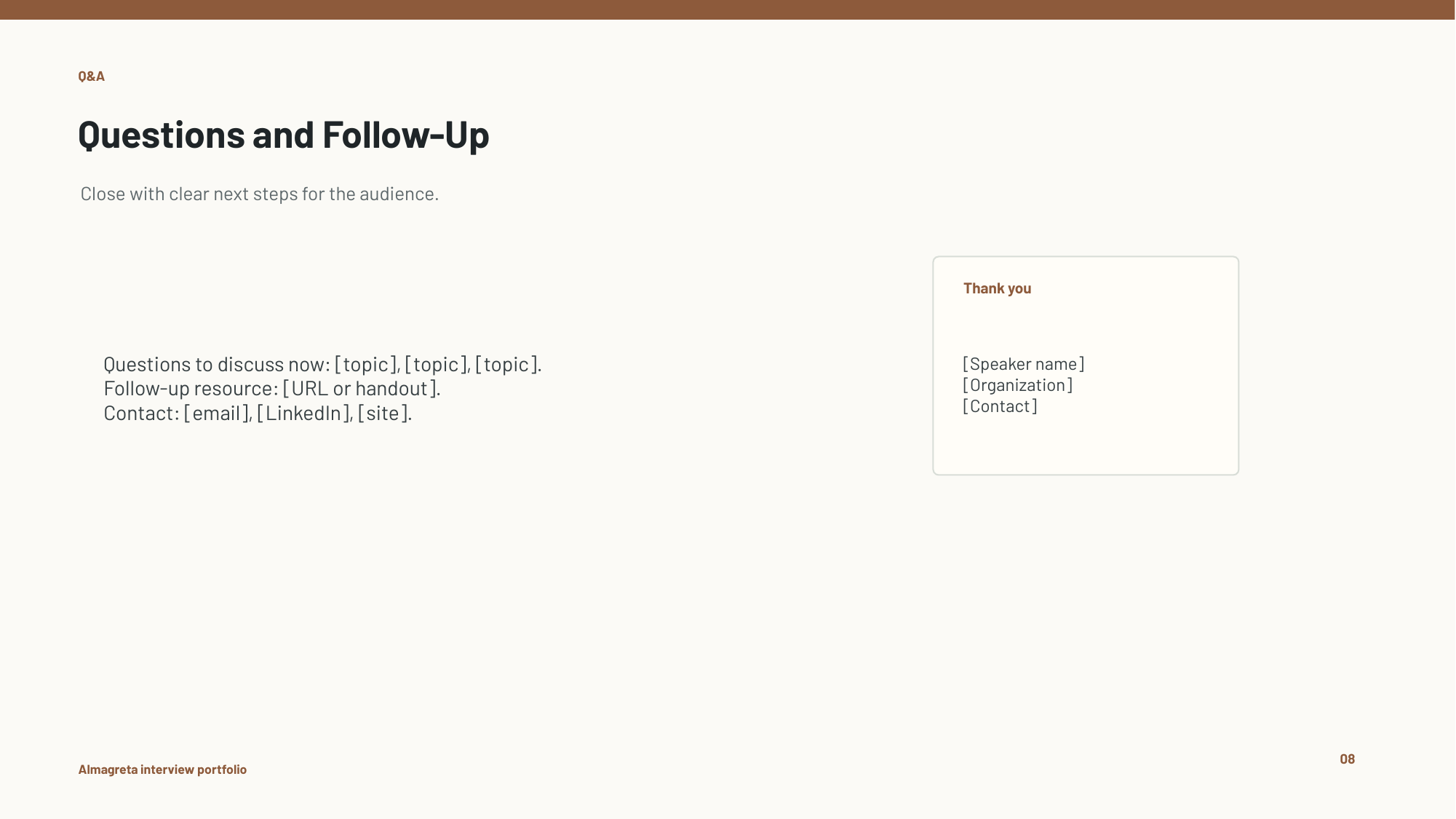

Q&A
Questions and Follow-Up
Close with clear next steps for the audience.
Questions to discuss now: [topic], [topic], [topic].
Follow-up resource: [URL or handout].
Contact: [email], [LinkedIn], [site].

Thank you
[Speaker name]
[Organization]
[Contact]
08
Almagreta interview portfolio